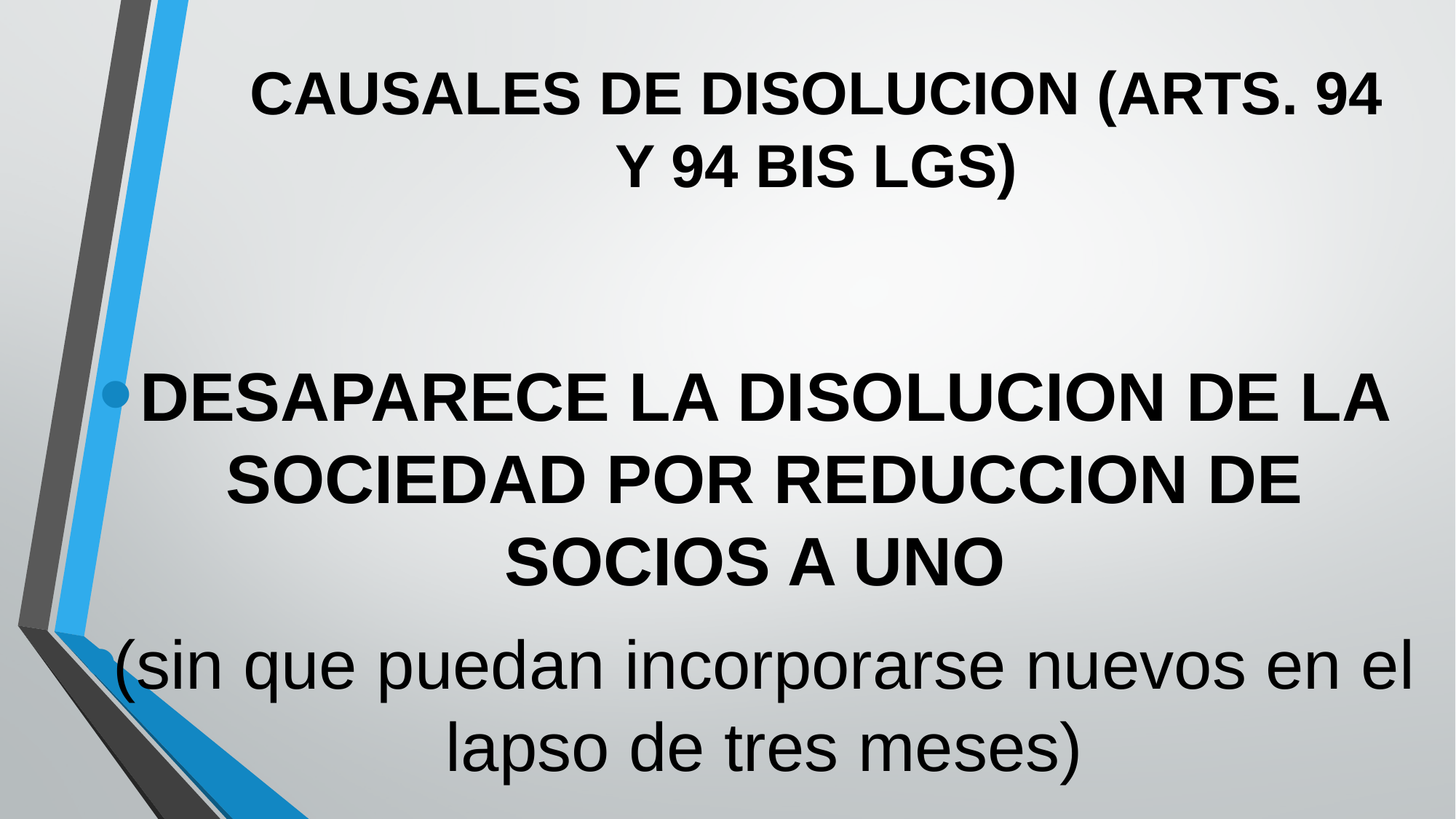

# CAUSALES DE DISOLUCION (ARTS. 94 Y 94 BIS LGS)

DESAPARECE LA DISOLUCION DE LA SOCIEDAD POR REDUCCION DE SOCIOS A UNO
(sin que puedan incorporarse nuevos en el lapso de tres meses)